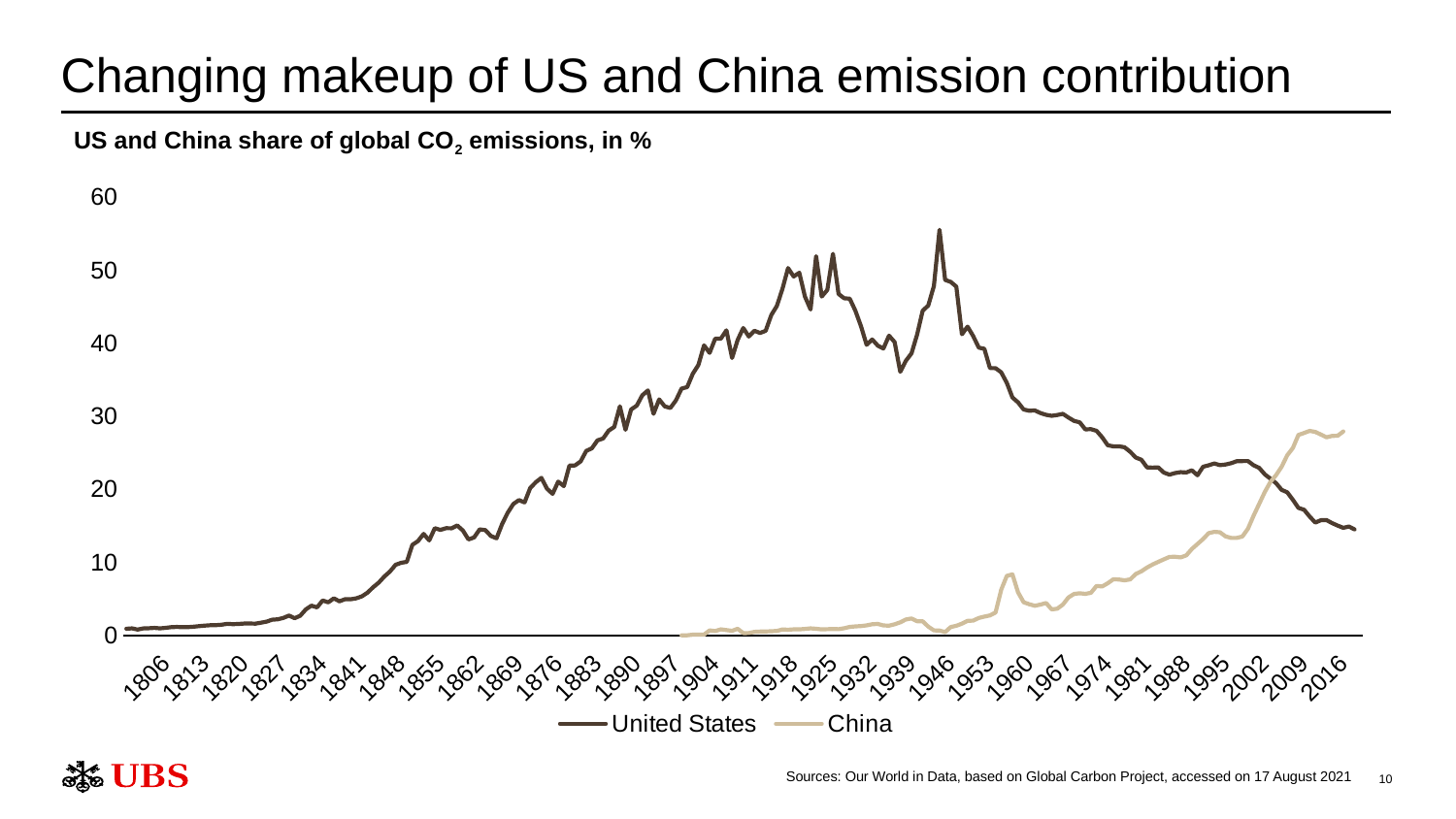

# Changing makeup of US and China emission contribution
US and China share of global CO2 emissions, in %

[unsupported chart]

Sources: Our World in Data, based on Global Carbon Project, accessed on 17 August 2021